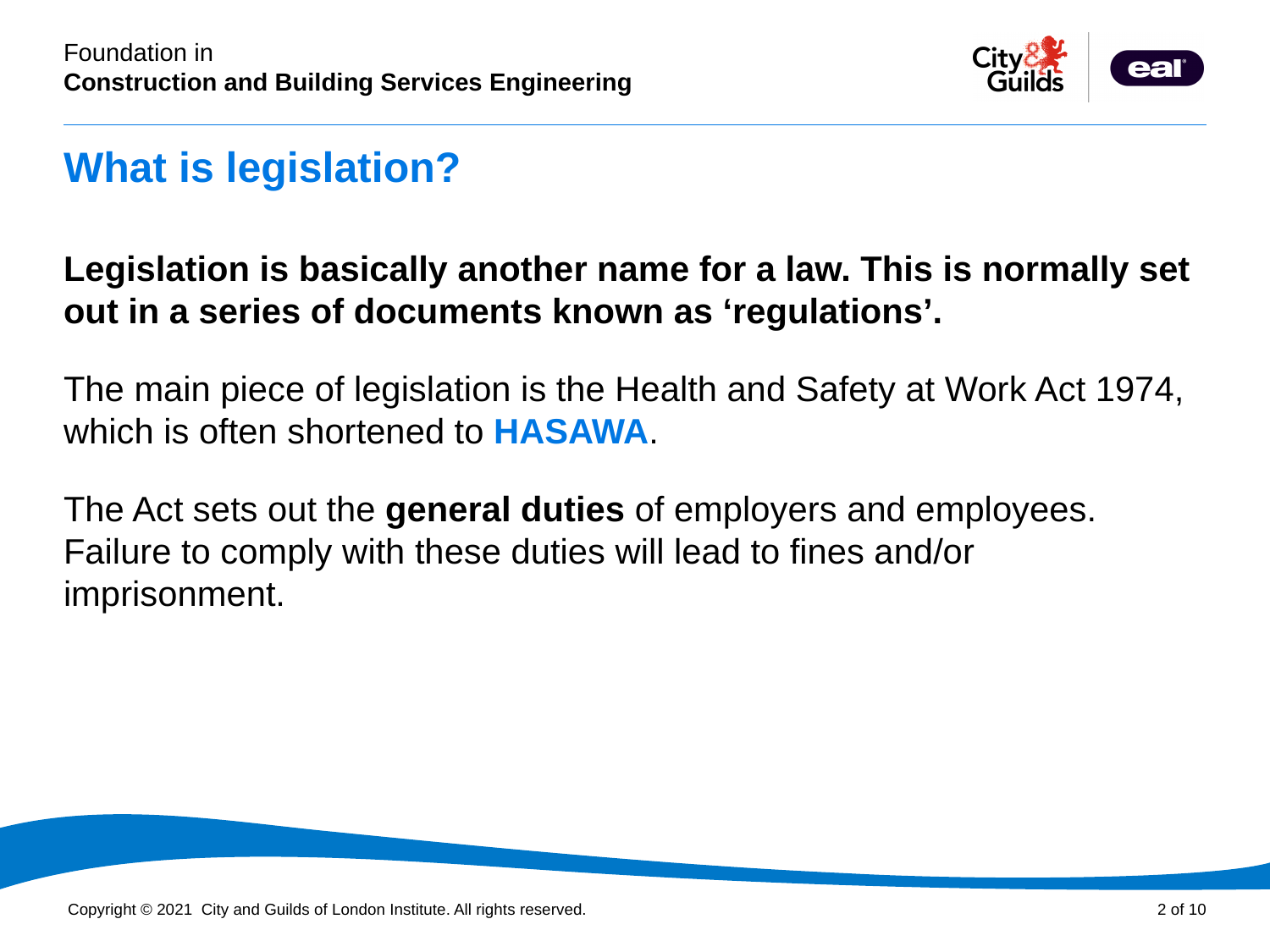

# What is legislation?
Legislation is basically another name for a law. This is normally set out in a series of documents known as ‘regulations’.
The main piece of legislation is the Health and Safety at Work Act 1974, which is often shortened to HASAWA.
The Act sets out the general duties of employers and employees. Failure to comply with these duties will lead to fines and/or imprisonment.